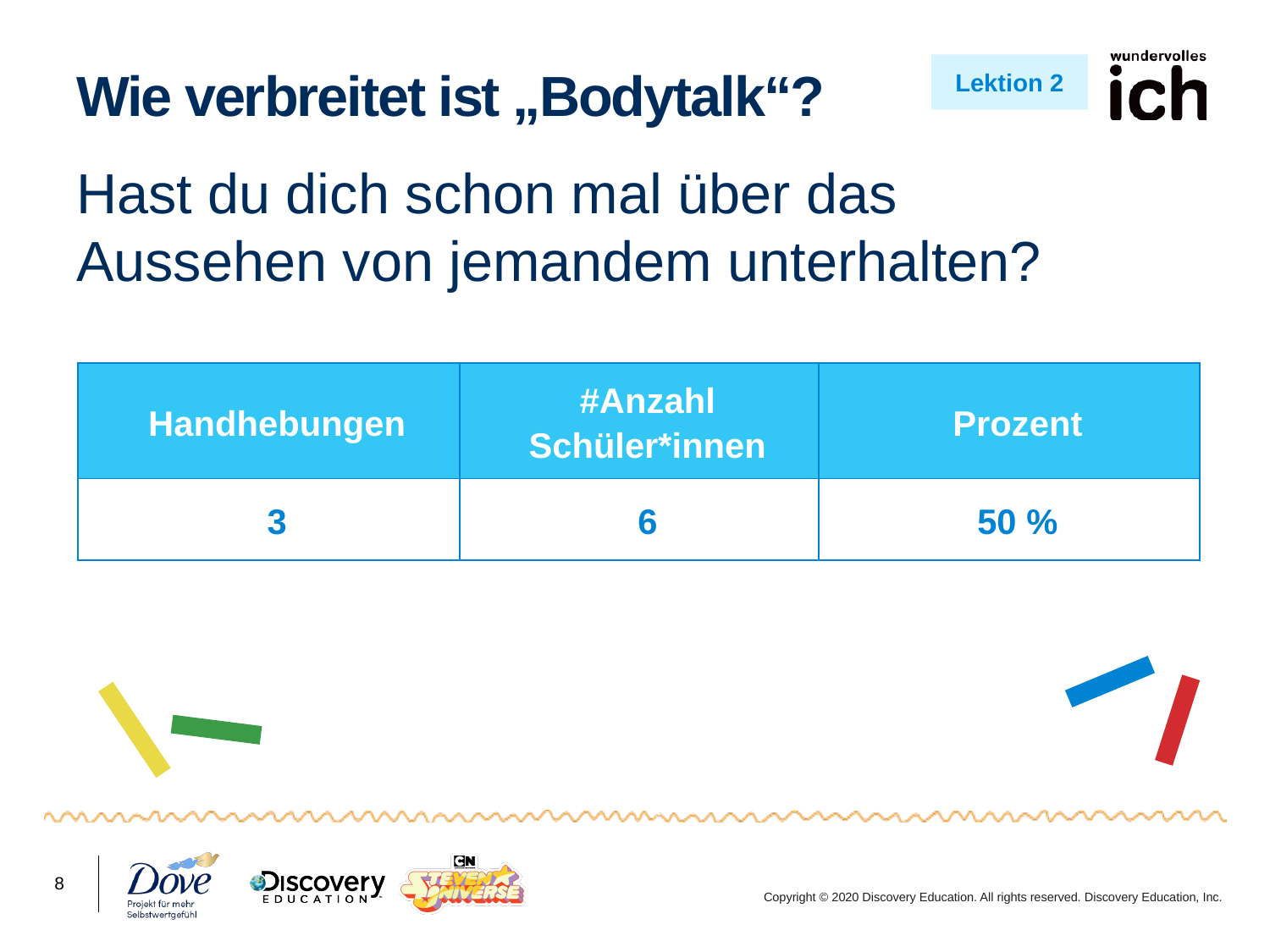

# Wie verbreitet ist „Bodytalk“?
Lektion 2
Hast du dich schon mal über das Aussehen von jemandem unterhalten?
| Handhebungen | #Anzahl Schüler\*innen | Prozent |
| --- | --- | --- |
| 3 | 6 | 50 % |